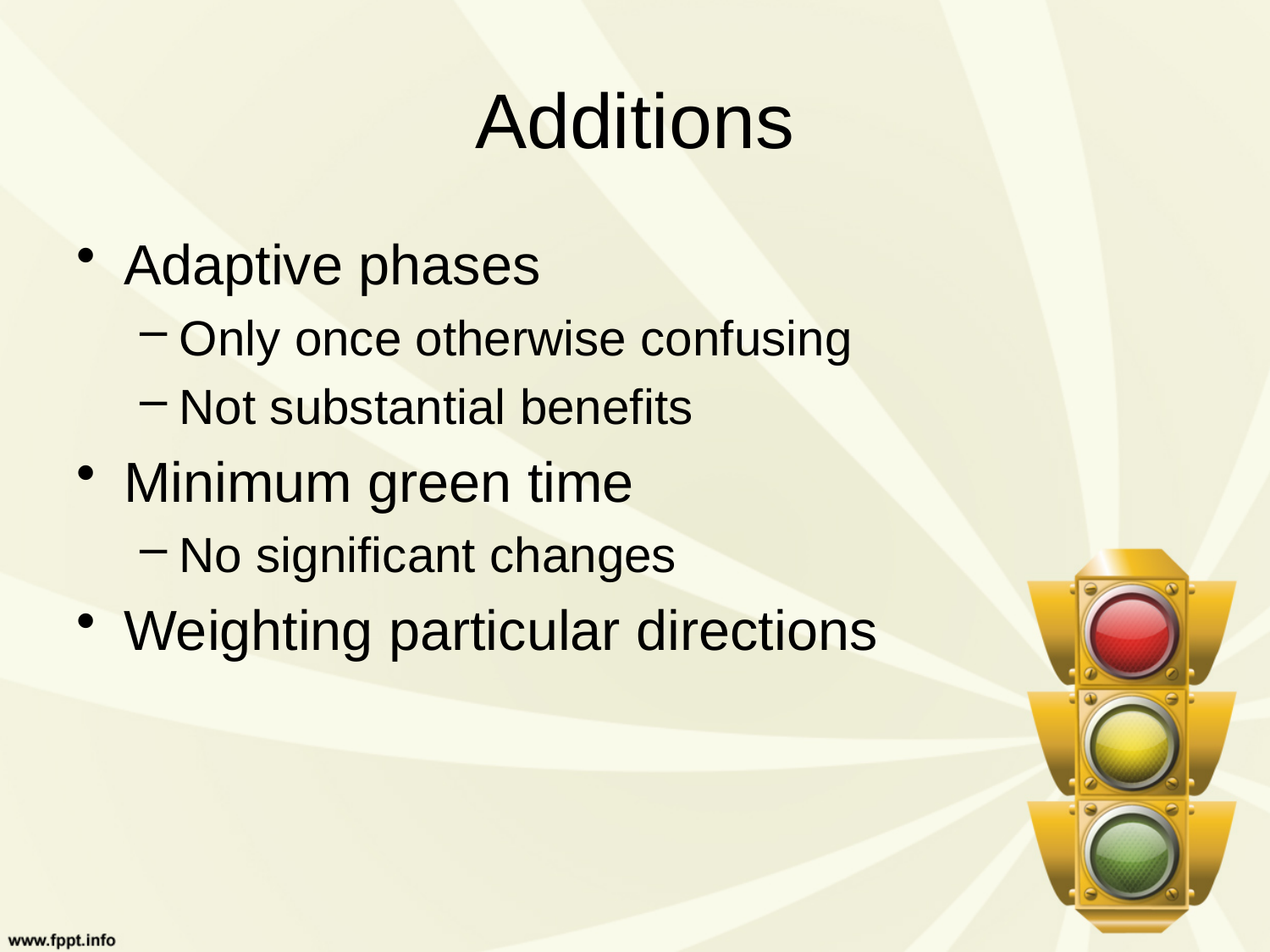

# Additions
Adaptive phases
Only once otherwise confusing
Not substantial benefits
Minimum green time
No significant changes
Weighting particular directions